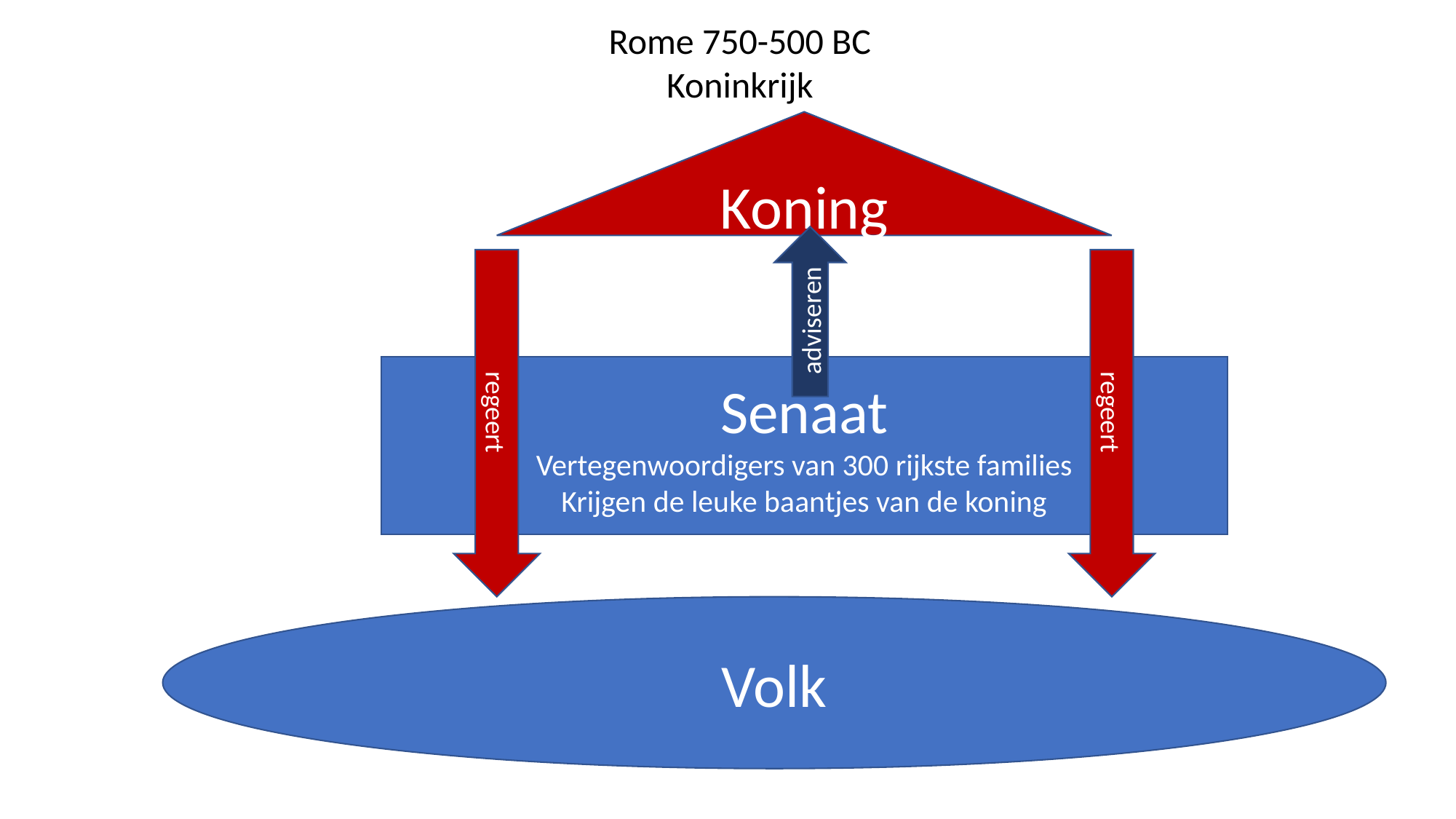

Rome 750-500 BC
Koninkrijk
Koning
adviseren
Senaat
Vertegenwoordigers van 300 rijkste families
Krijgen de leuke baantjes van de koning
regeert
regeert
Volk